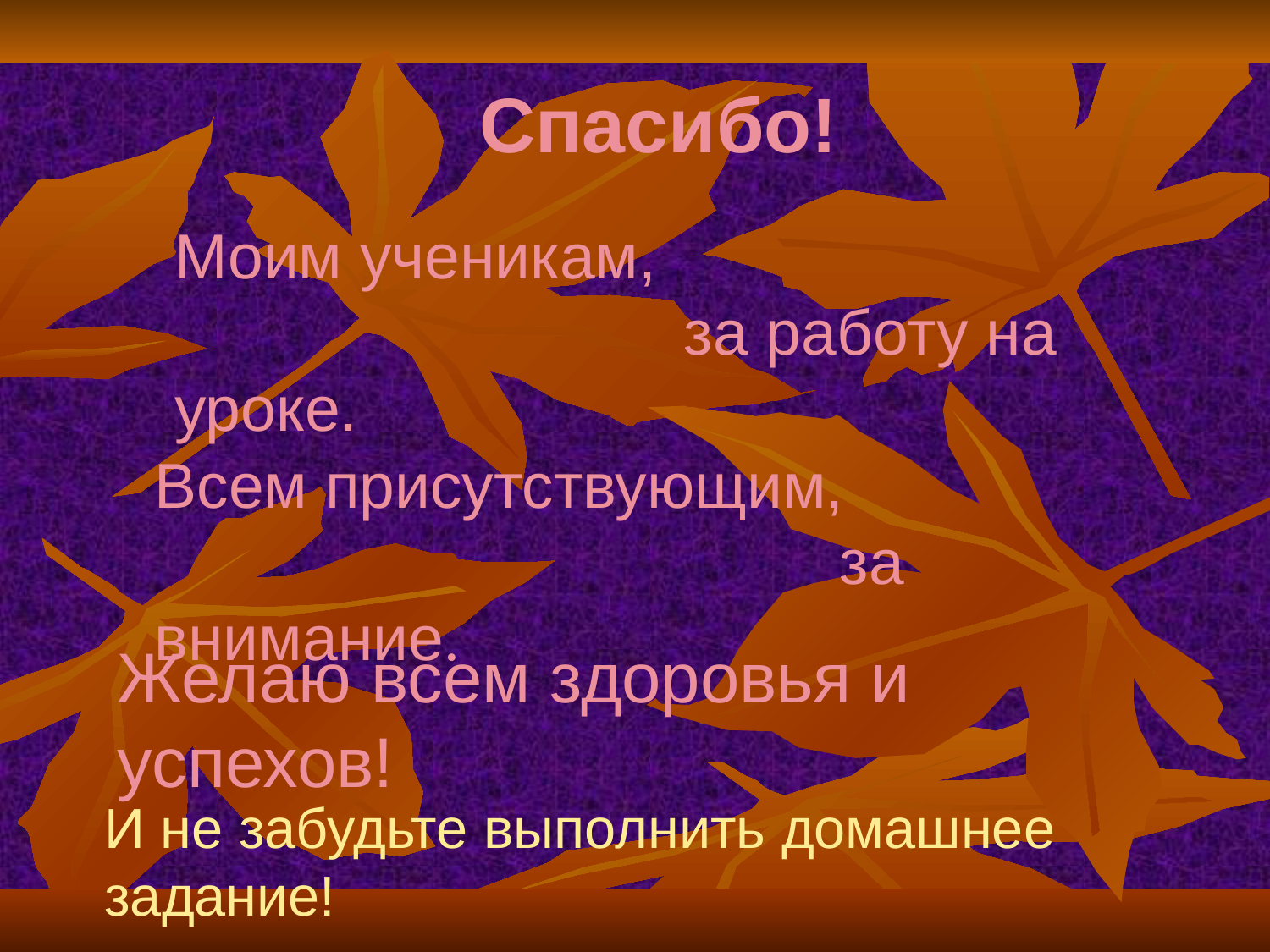

Спасибо!
Моим ученикам,
                             за работу на уроке.
Всем присутствующим,
                                       за  внимание.
Желаю всем здоровья и успехов!

И не забудьте выполнить домашнее задание!